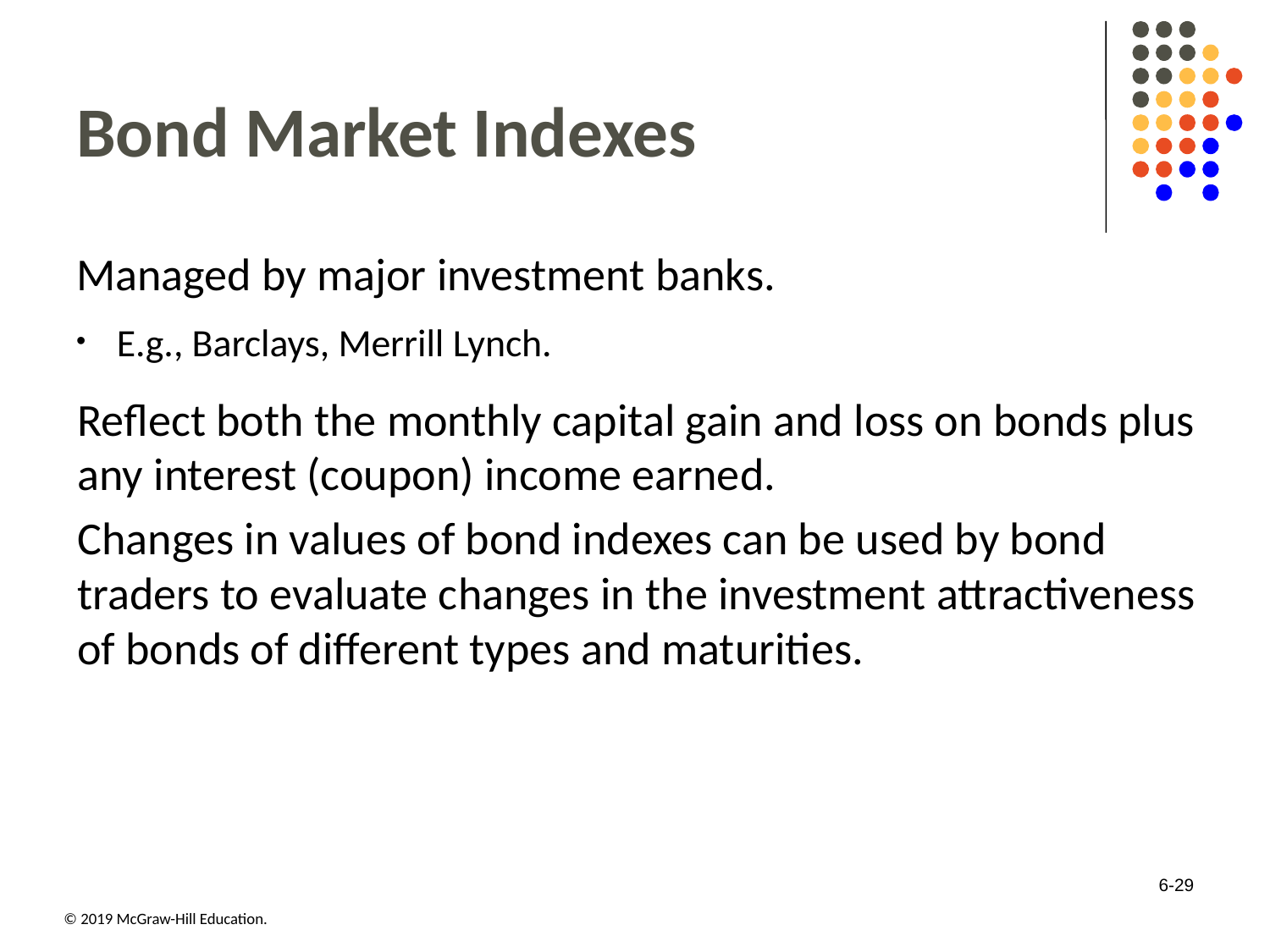

# Bond Market Indexes
Managed by major investment banks.
E.g., Barclays, Merrill Lynch.
Reflect both the monthly capital gain and loss on bonds plus any interest (coupon) income earned.
Changes in values of bond indexes can be used by bond traders to evaluate changes in the investment attractiveness of bonds of different types and maturities.
6-29